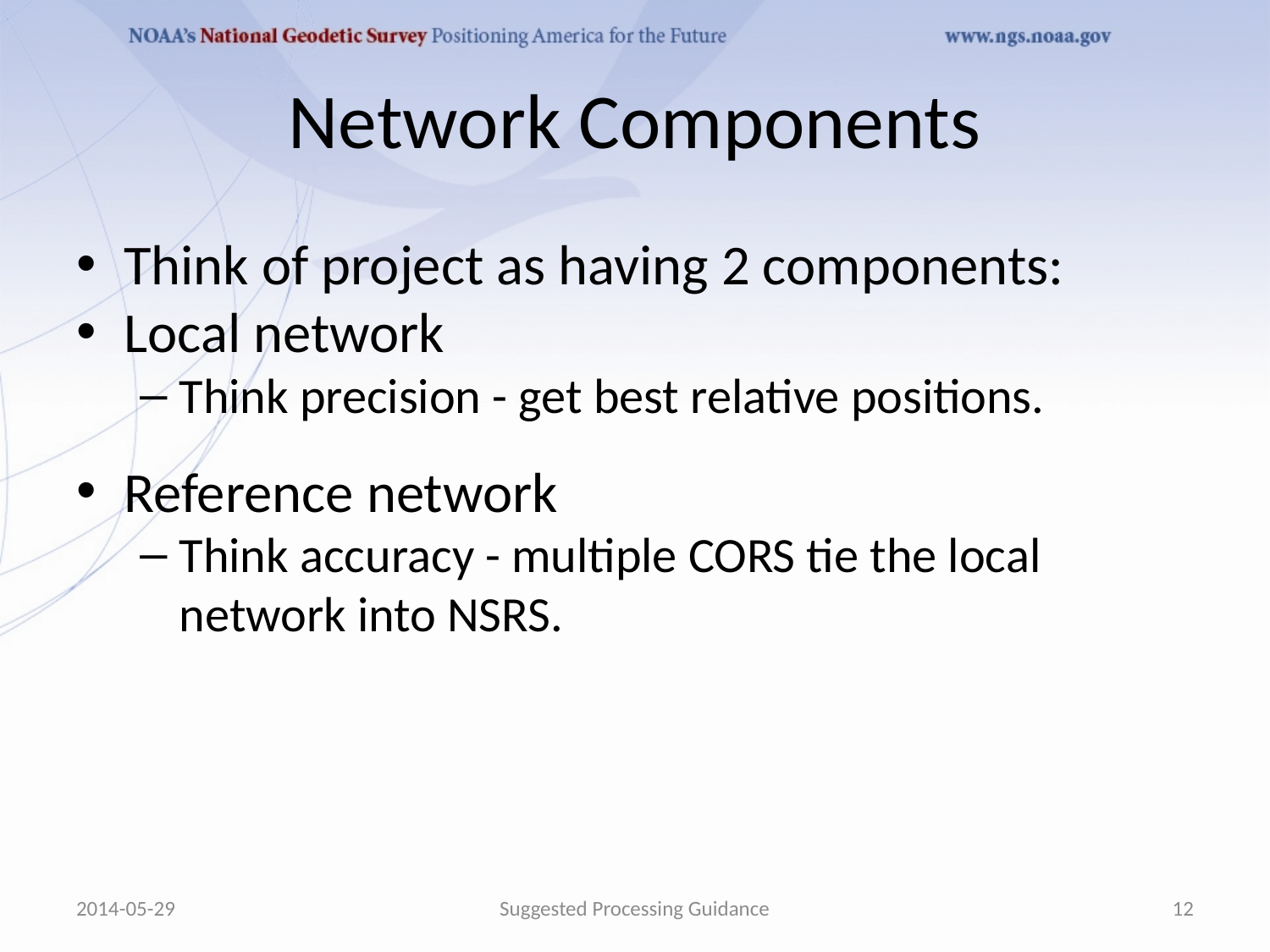

# Network Components
Think of project as having 2 components:
Local network
Think precision - get best relative positions.
Reference network
Think accuracy - multiple CORS tie the local network into NSRS.
2014-05-29
Suggested Processing Guidance
12